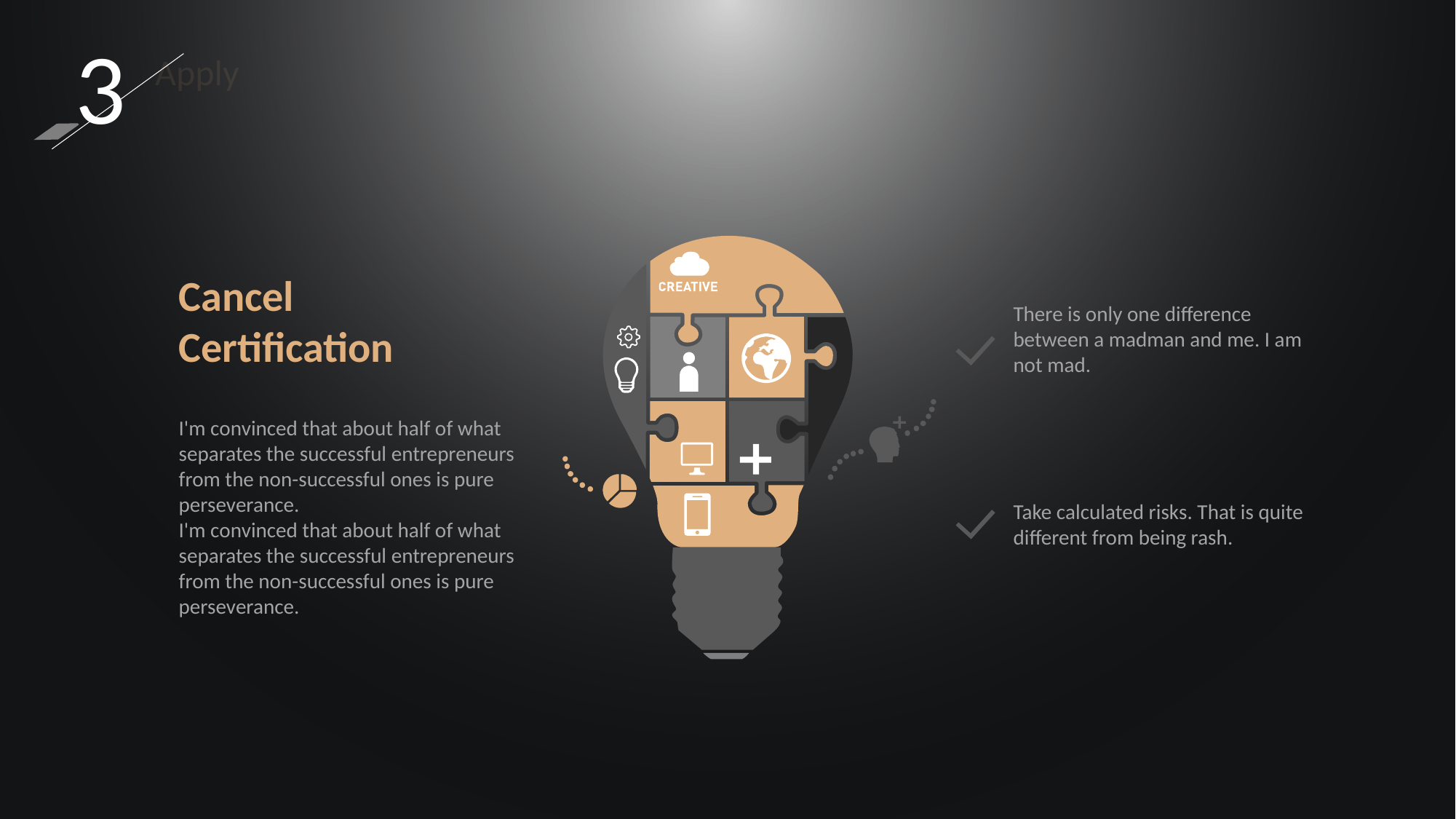

3

Apply

Cancel
Certification
There is only one difference between a madman and me. I am not mad.

I'm convinced that about half of what separates the successful entrepreneurs from the non-successful ones is pure perseverance.
I'm convinced that about half of what separates the successful entrepreneurs from the non-successful ones is pure perseverance.
Take calculated risks. That is quite different from being rash.